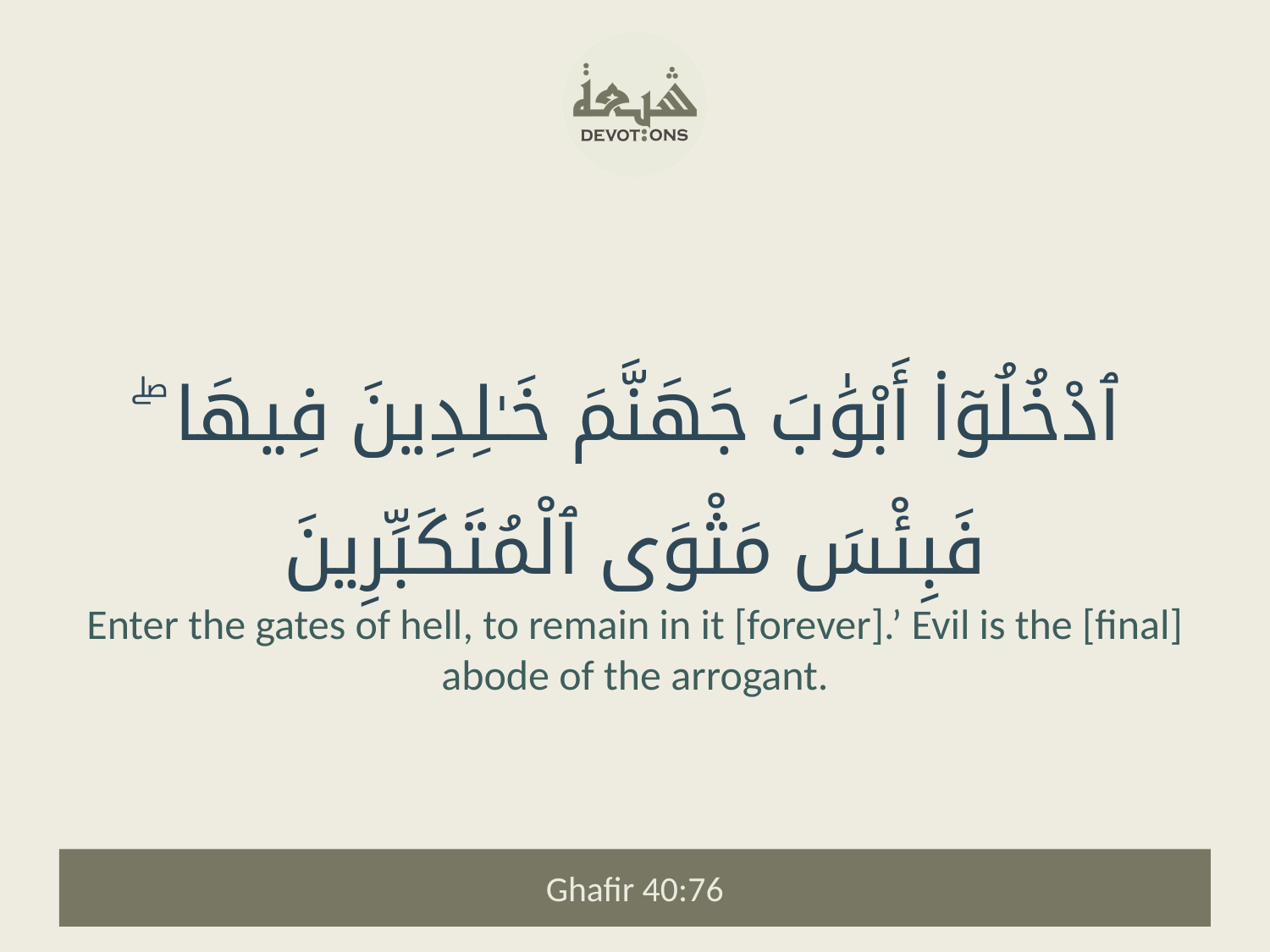

ٱدْخُلُوٓا۟ أَبْوَٰبَ جَهَنَّمَ خَـٰلِدِينَ فِيهَا ۖ فَبِئْسَ مَثْوَى ٱلْمُتَكَبِّرِينَ
Enter the gates of hell, to remain in it [forever].’ Evil is the [final] abode of the arrogant.
Ghafir 40:76